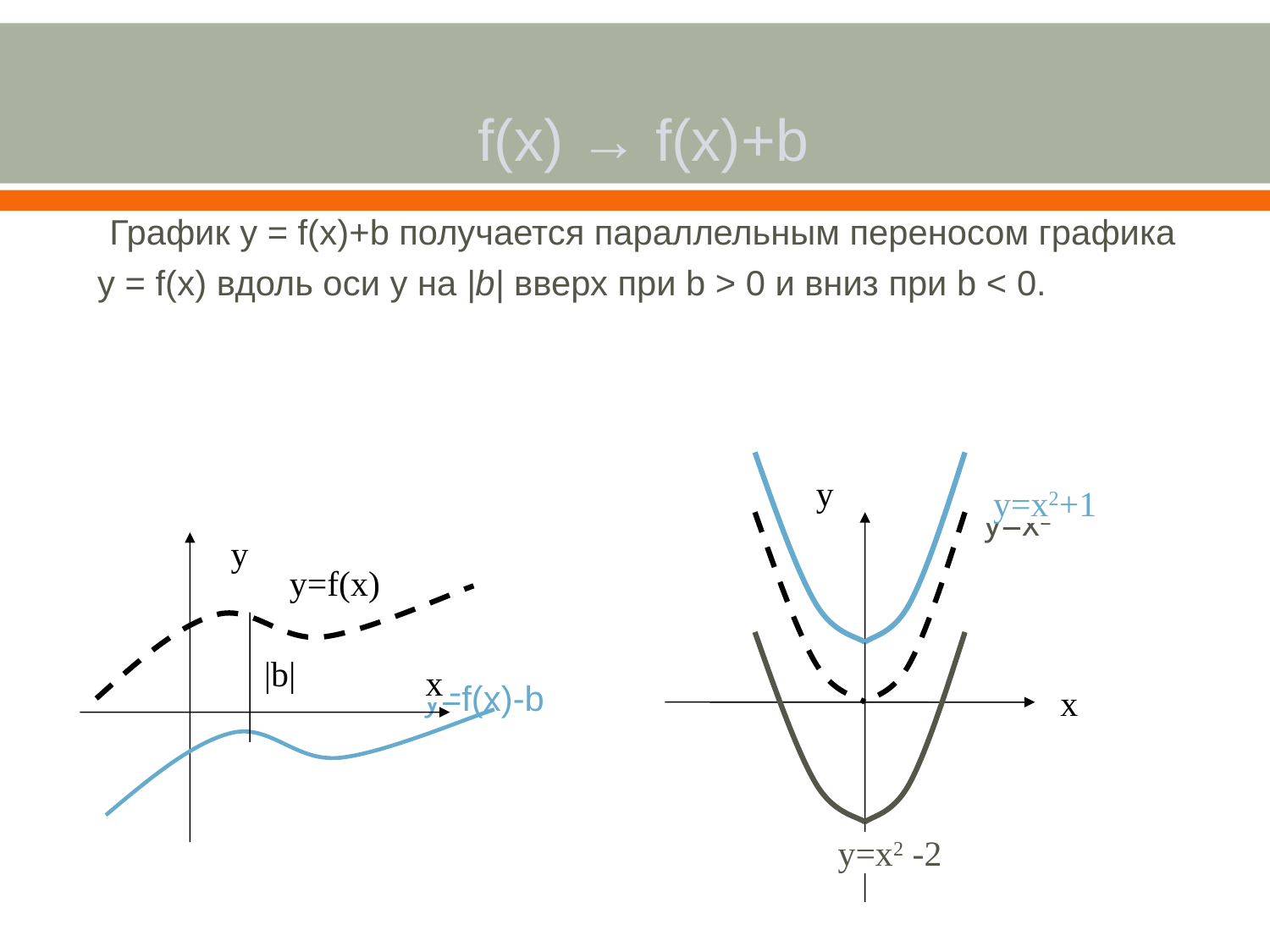

# f(x) → f(x)+b
 График у = f(х)+b получается параллельным переносом графика
у = f(х) вдоль оси y на |b| вверх при b > 0 и вниз при b < 0.

                                                                                           у=х2

                                                         у=f(x)-b

у
у=х2+1

у
у=f(x)

|b|
 х
 х

у=х2 -2